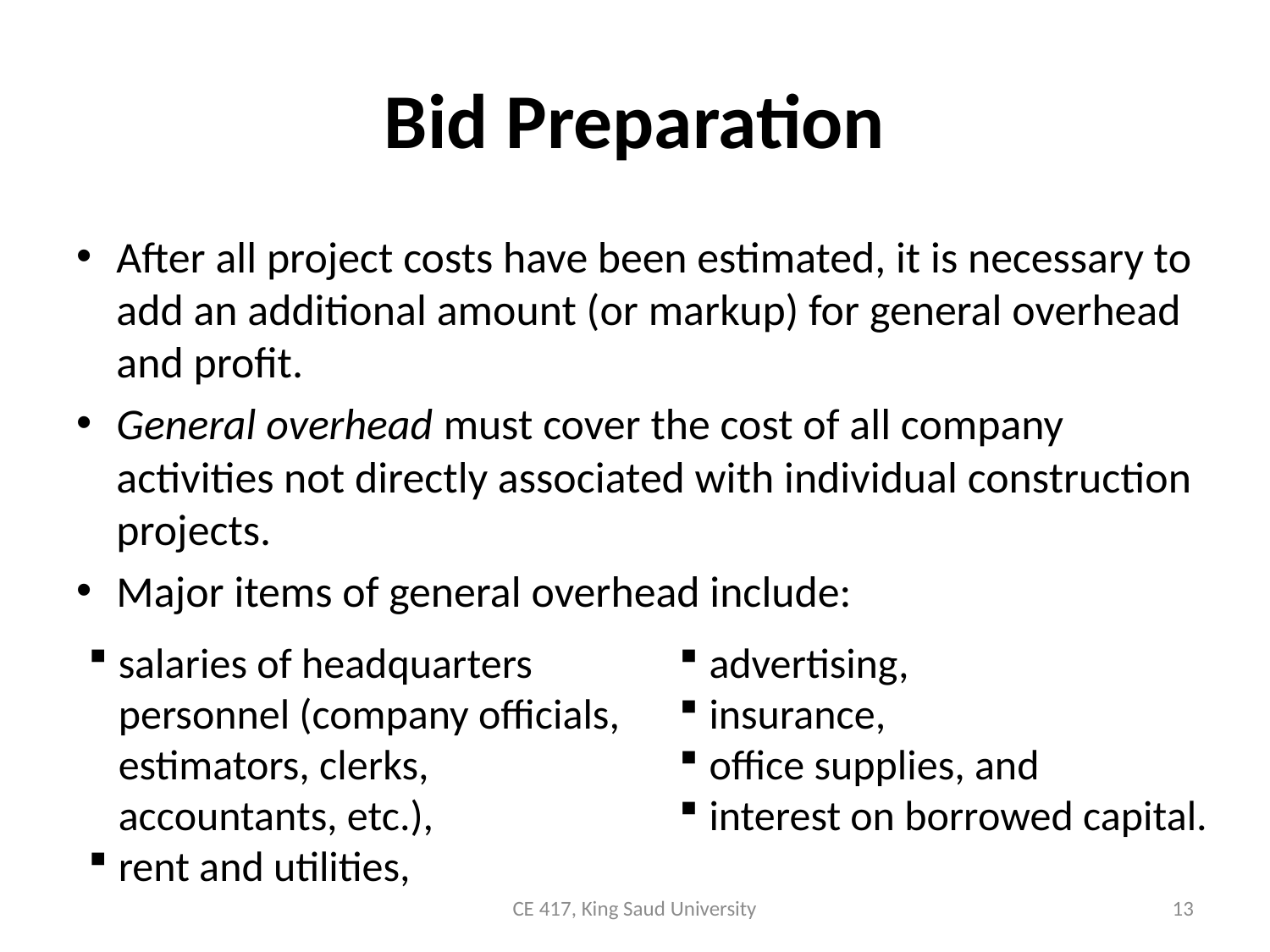

# Bid Preparation
After all project costs have been estimated, it is necessary to add an additional amount (or markup) for general overhead and profit.
General overhead must cover the cost of all company activities not directly associated with individual construction projects.
Major items of general overhead include:
salaries of headquarters personnel (company officials, estimators, clerks, accountants, etc.),
rent and utilities,
advertising,
insurance,
office supplies, and
interest on borrowed capital.
CE 417, King Saud University
13